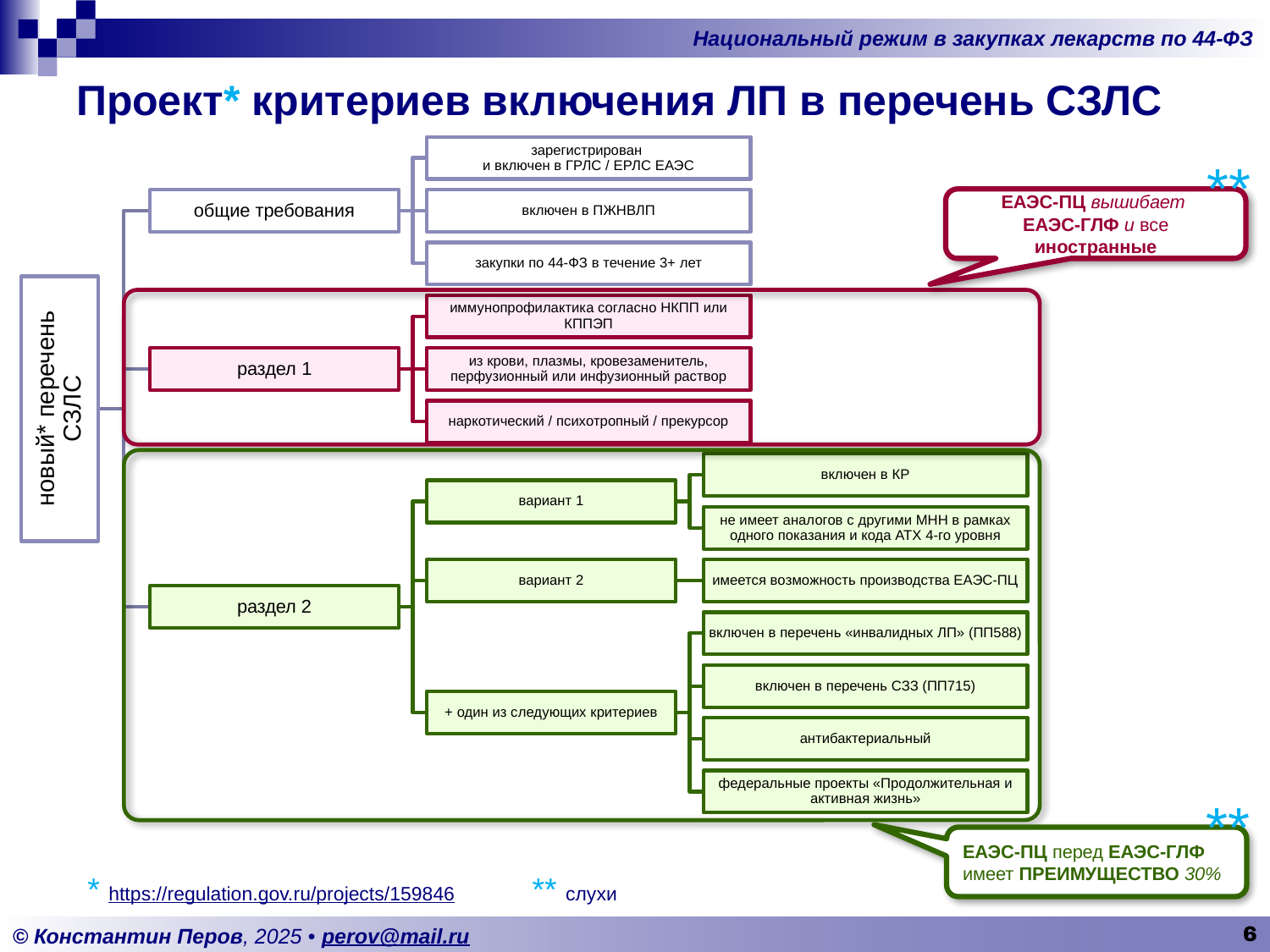

# Проект* критериев включения ЛП в перечень СЗЛС

новый* перечень СЗЛС
общие требования
зарегистрирован
и включен в ГРЛС / ЕРЛС ЕАЭС
включен в ПЖНВЛП
закупки по 44-ФЗ в течение 3+ лет
раздел 1
иммунопрофилактика согласно НКПП или КППЭП
из крови, плазмы, кровезаменитель, перфузионный или инфузионный раствор
наркотический / психотропный / прекурсор
раздел 2
вариант 1
включен в КР
не имеет аналогов с другими МНН в рамках одного показания и кода АТХ 4-го уровня
вариант 2
имеется возможность производства ЕАЭС-ПЦ
+ один из следующих критериев
включен в перечень «инвалидных ЛП» (ПП588)
включен в перечень СЗЗ (ПП715)
антибактериальный
федеральные проекты «Продолжительная и активная жизнь»
**
ЕАЭС-ПЦ вышибает
ЕАЭС-ГЛФ и все иностранные

**
ЕАЭС-ПЦ перед ЕАЭС-ГЛФ имеет ПРЕИМУЩЕСТВО 30%
* https://regulation.gov.ru/projects/159846
** слухи
6